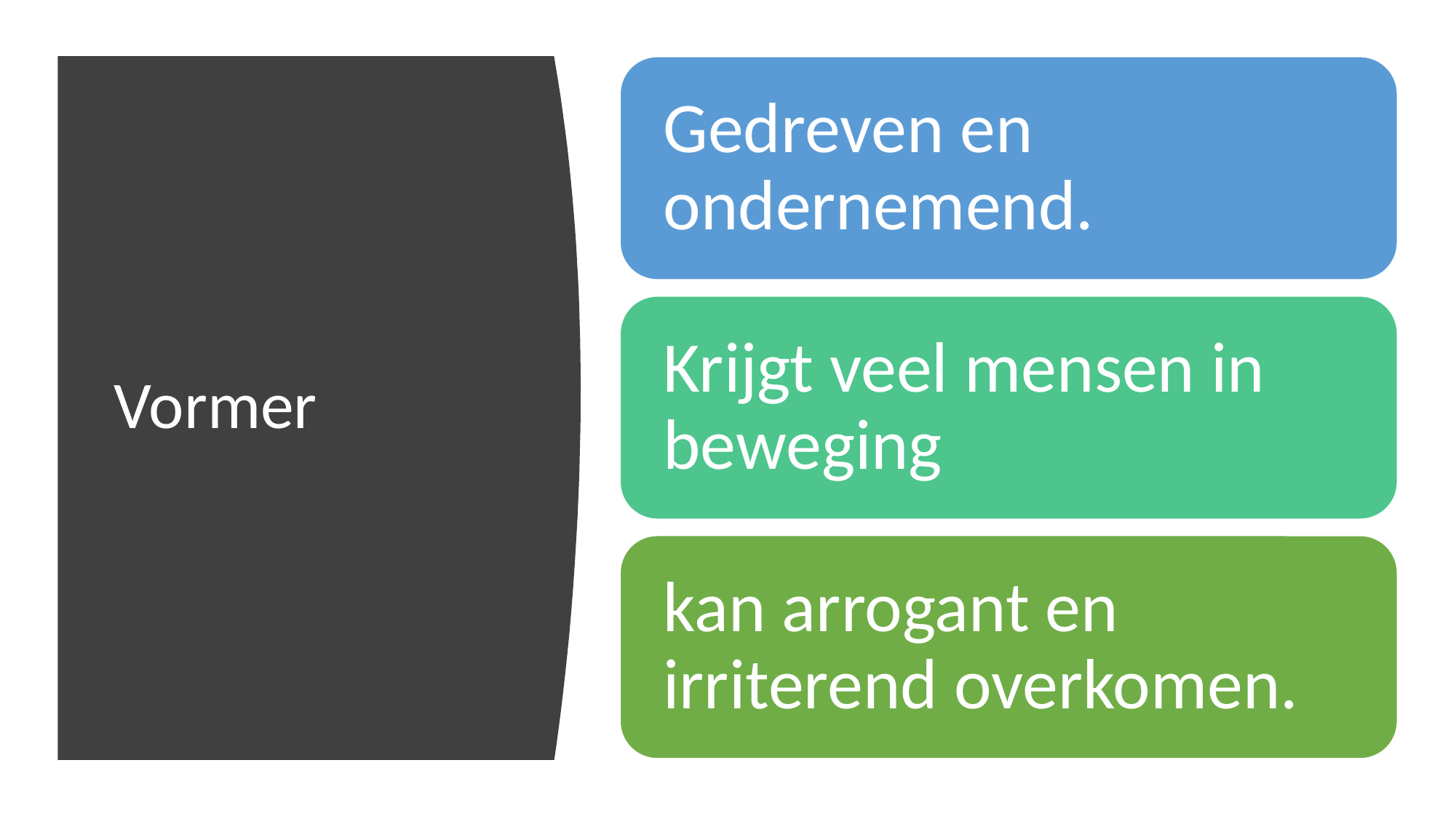

Gedreven en ondernemend.
Krijgt veel mensen in beweging
kan arrogant en irriterend overkomen.

# Vormer